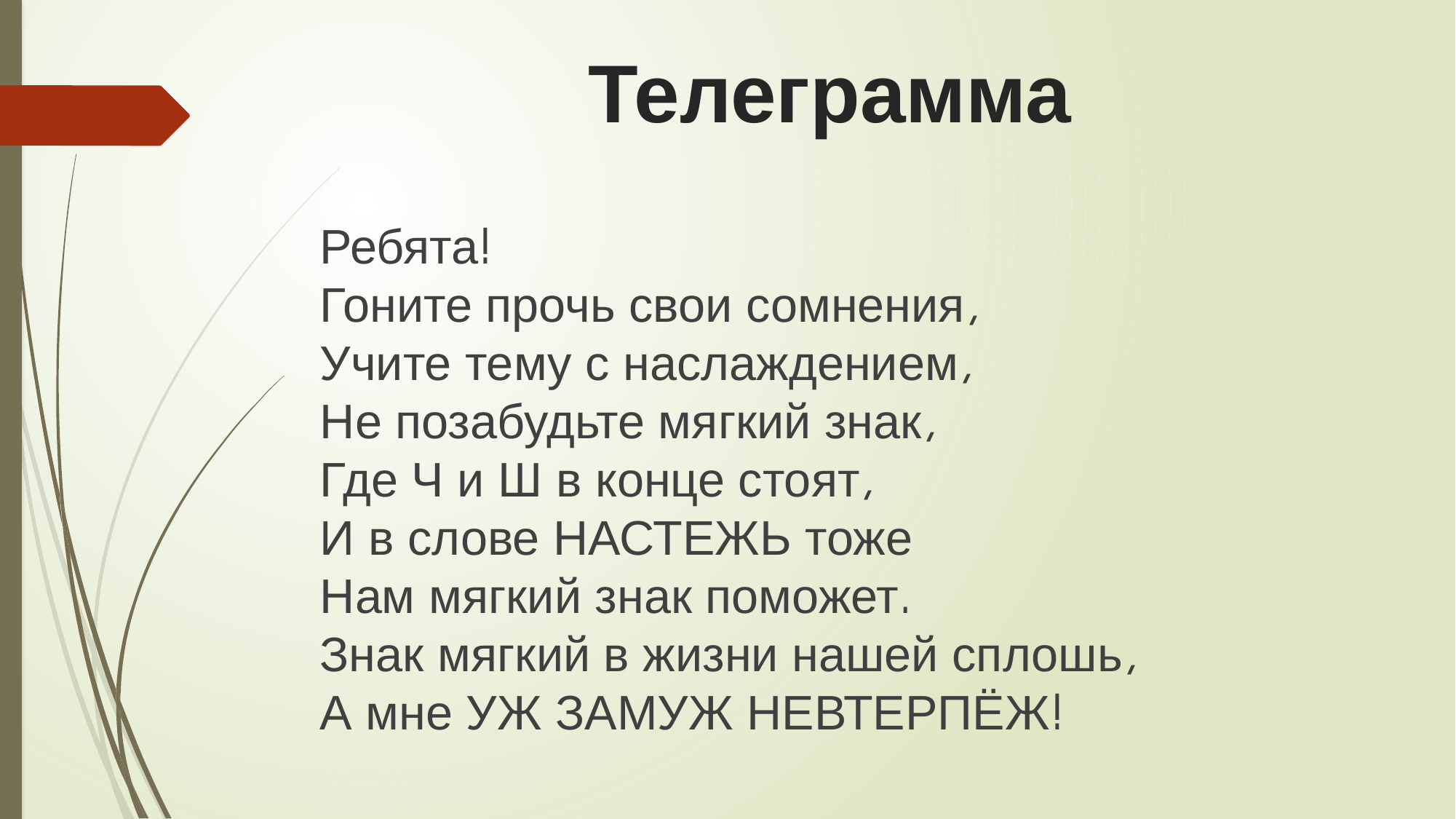

# Телеграмма
Ребята!
Гоните прочь свои сомнения,
Учите тему с наслаждением,
Не позабудьте мягкий знак,
Где Ч и Ш в конце стоят,
И в слове НАСТЕЖЬ тоже
Нам мягкий знак поможет.
Знак мягкий в жизни нашей сплошь,
А мне УЖ ЗАМУЖ НЕВТЕРПЁЖ!